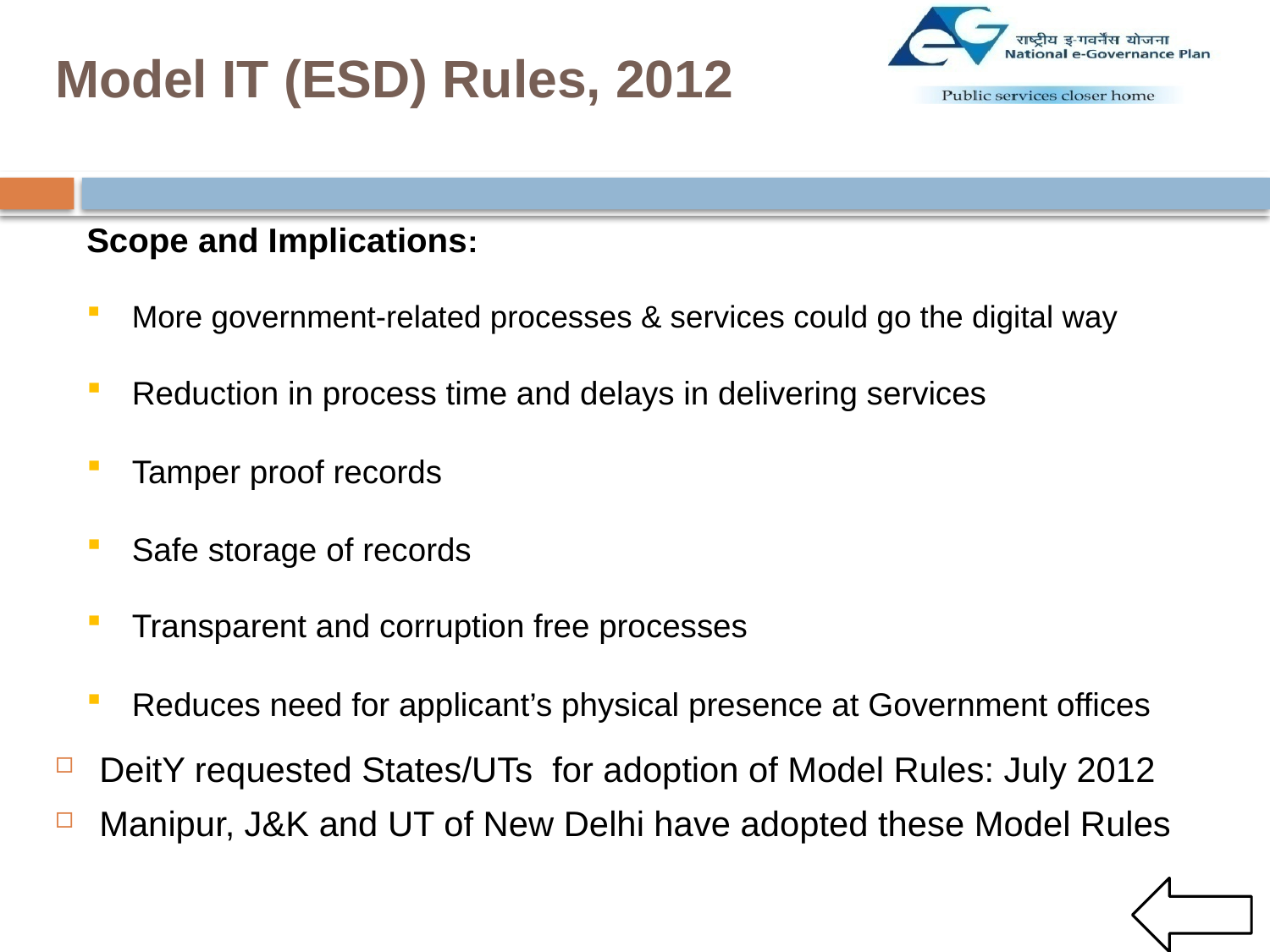

# Model IT (ESD) Rules, 2012
Scope and Implications:

More government-related processes & services could go the digital way

Reduction in process time and delays in delivering services

Tamper proof records

Safe storage of records

Transparent and corruption free processes

Reduces need for applicant’s physical presence at Government offices

DeitY requested States/UTs  for adoption of Model Rules: July 2012
Manipur, J&K and UT of New Delhi have adopted these Model Rules